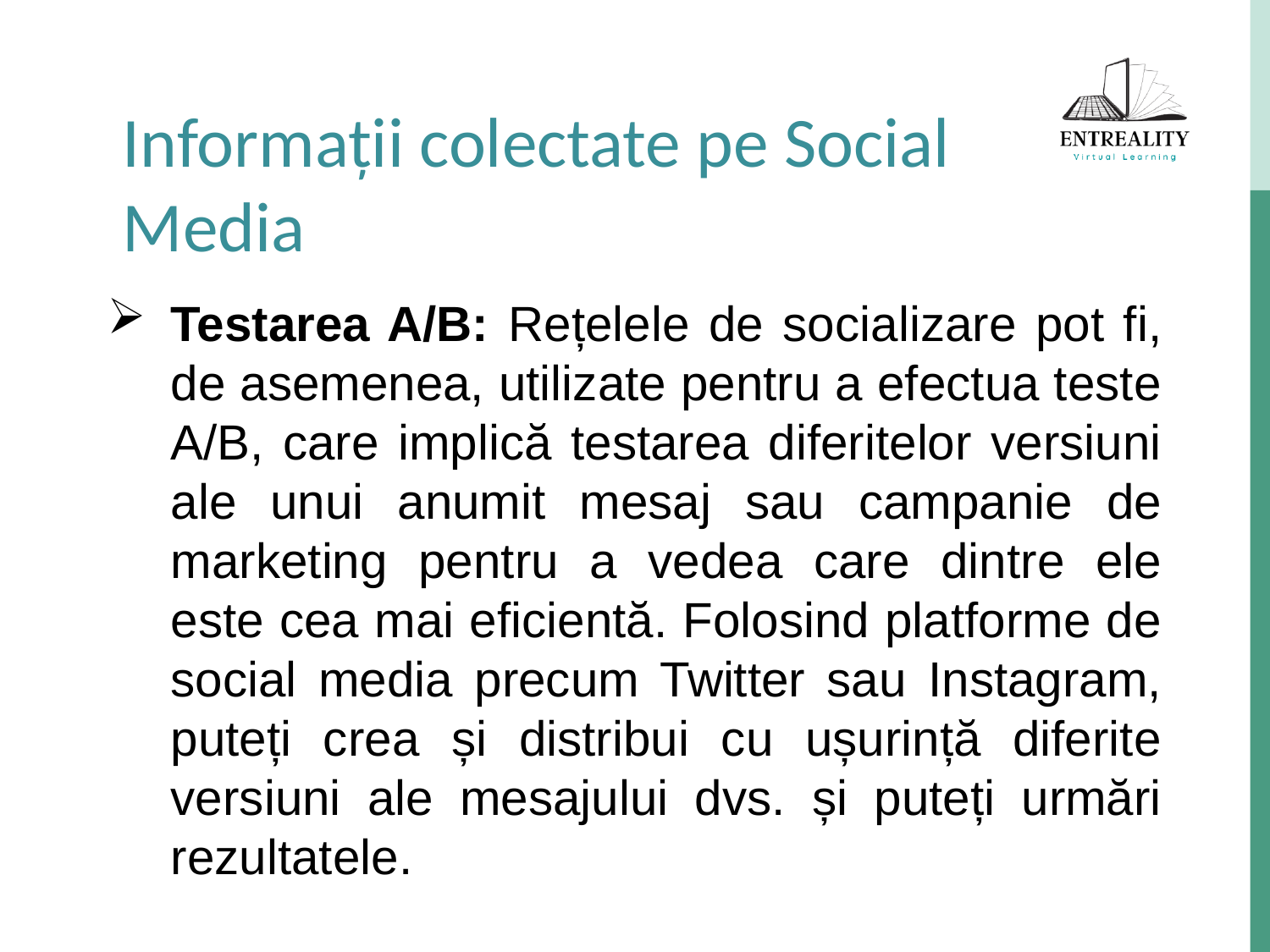

Informații colectate pe Social Media
Testarea A/B: Rețelele de socializare pot fi, de asemenea, utilizate pentru a efectua teste A/B, care implică testarea diferitelor versiuni ale unui anumit mesaj sau campanie de marketing pentru a vedea care dintre ele este cea mai eficientă. Folosind platforme de social media precum Twitter sau Instagram, puteți crea și distribui cu ușurință diferite versiuni ale mesajului dvs. și puteți urmări rezultatele.